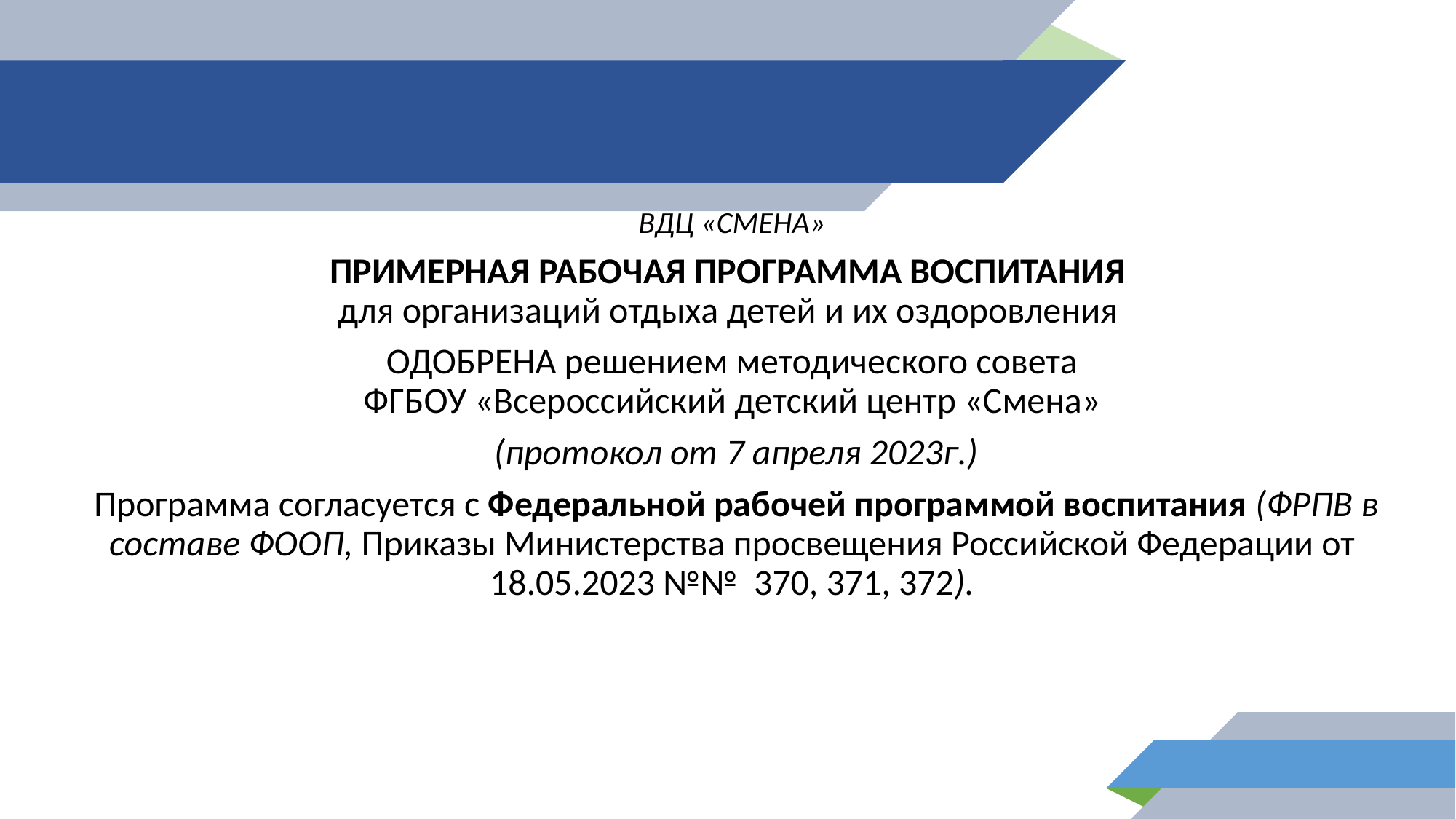

ВДЦ «СМЕНА»
ПРИМЕРНАЯ РАБОЧАЯ ПРОГРАММА ВОСПИТАНИЯ
для организаций отдыха детей и их оздоровления
ОДОБРЕНА решением методического совета
ФГБОУ «Всероссийский детский центр «Смена»
 (протокол от 7 апреля 2023г.)
 Программа согласуется с Федеральной рабочей программой воспитания (ФРПВ в составе ФООП, Приказы Министерства просвещения Российской Федерации от 18.05.2023 №№  370, 371, 372).